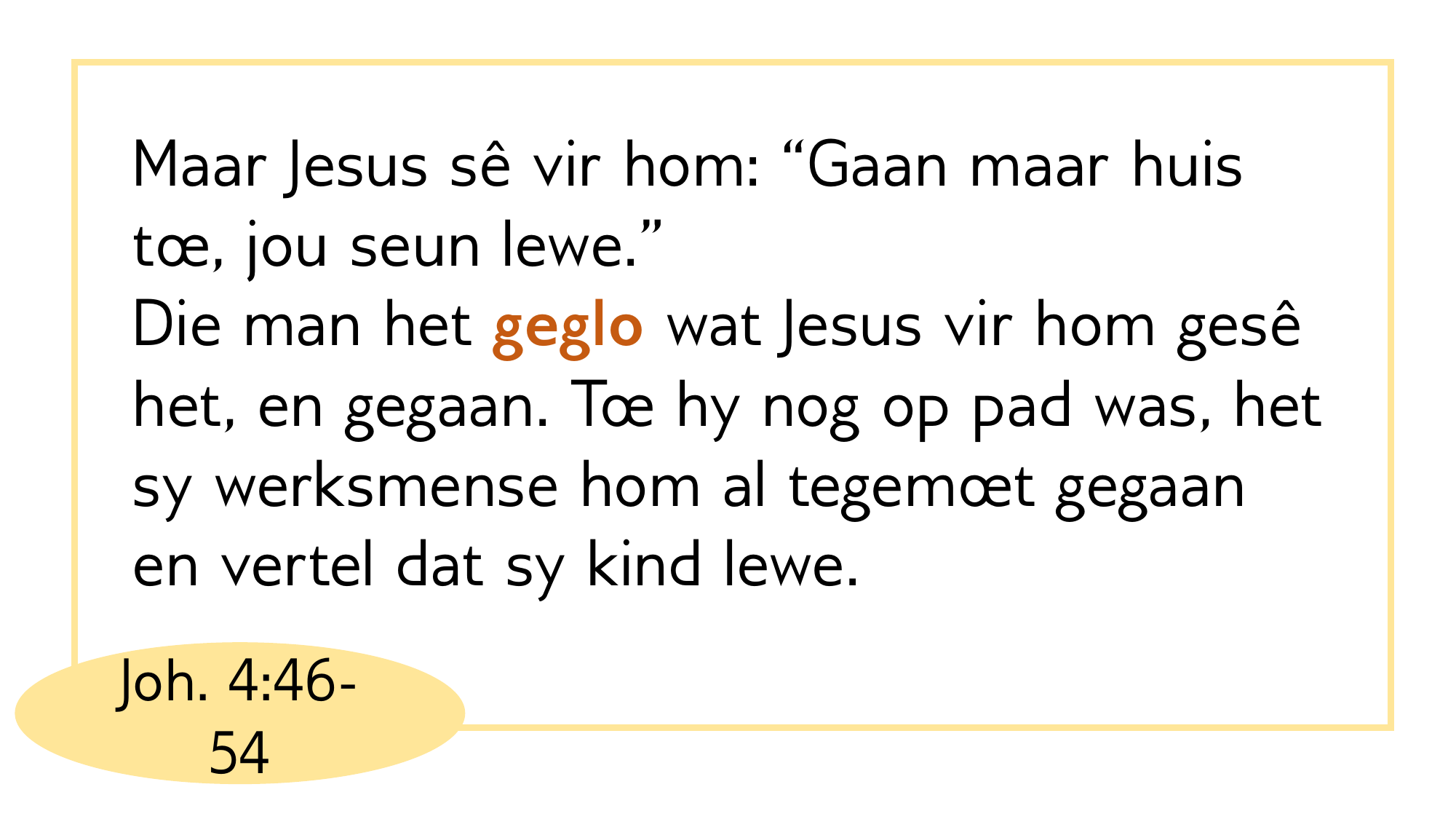

Maar Jesus sê vir hom: “Gaan maar huis toe, jou seun lewe.”
Die man het geglo wat Jesus vir hom gesê het, en gegaan. Toe hy nog op pad was, het sy werksmense hom al tegemoet gegaan en vertel dat sy kind lewe.
Joh. 4:46-54